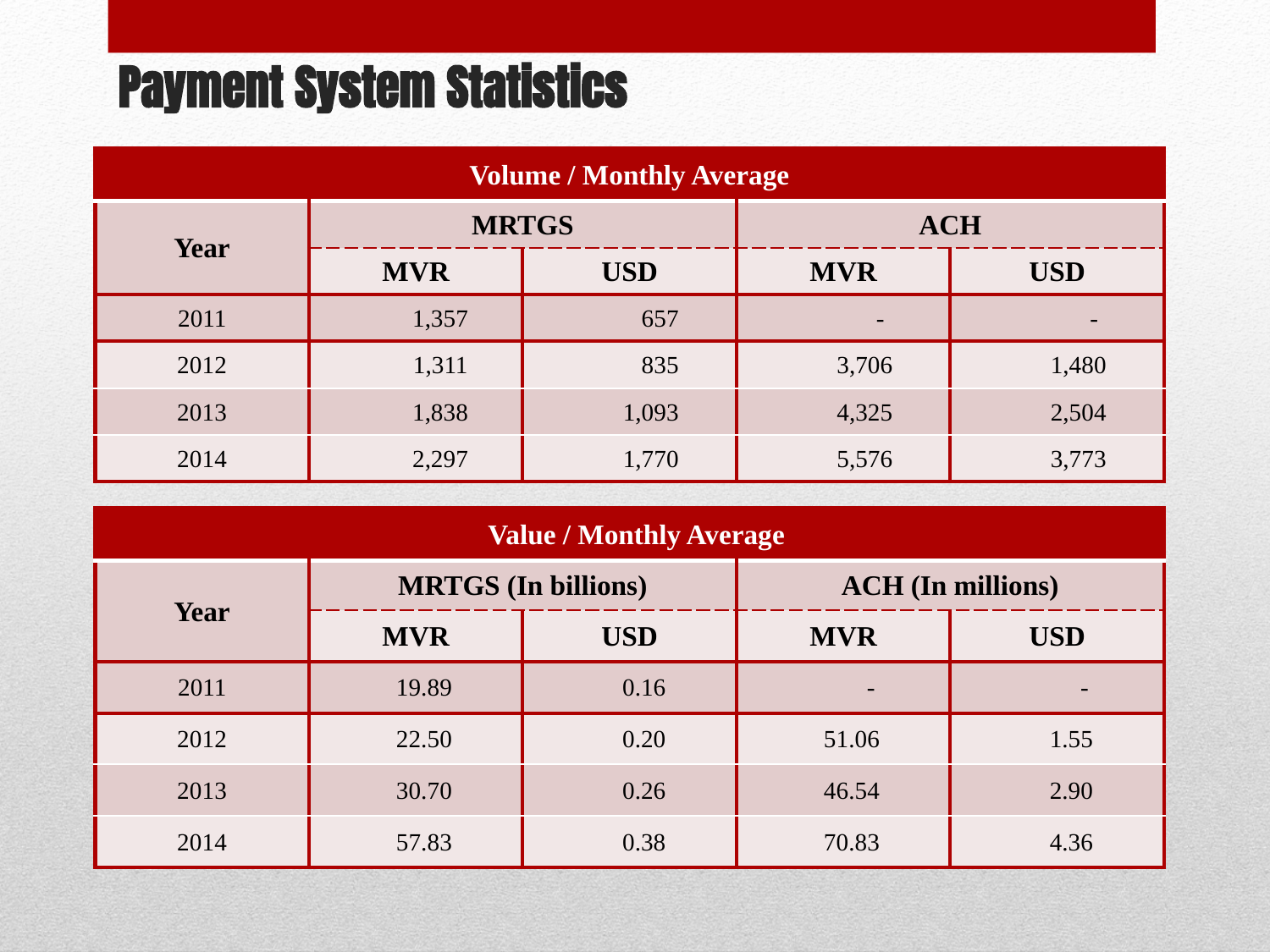

# Payment System Statistics
| Volume / Monthly Average |  |  |  |  |
| --- | --- | --- | --- | --- |
| Year | MRTGS |  | ACH |  |
|  | MVR | USD | MVR | USD |
| 2011 | 1,357 | 657 | - | - |
| 2012 | 1,311 | 835 | 3,706 | 1,480 |
| 2013 | 1,838 | 1,093 | 4,325 | 2,504 |
| 2014 | 2,297 | 1,770 | 5,576 | 3,773 |
| Value / Monthly Average |  |  |  |  |
| --- | --- | --- | --- | --- |
| Year | MRTGS (In billions) |  | ACH (In millions) |  |
|  | MVR | USD | MVR | USD |
| 2011 | 19.89 | 0.16 | - | - |
| 2012 | 22.50 | 0.20 | 51.06 | 1.55 |
| 2013 | 30.70 | 0.26 | 46.54 | 2.90 |
| 2014 | 57.83 | 0.38 | 70.83 | 4.36 |